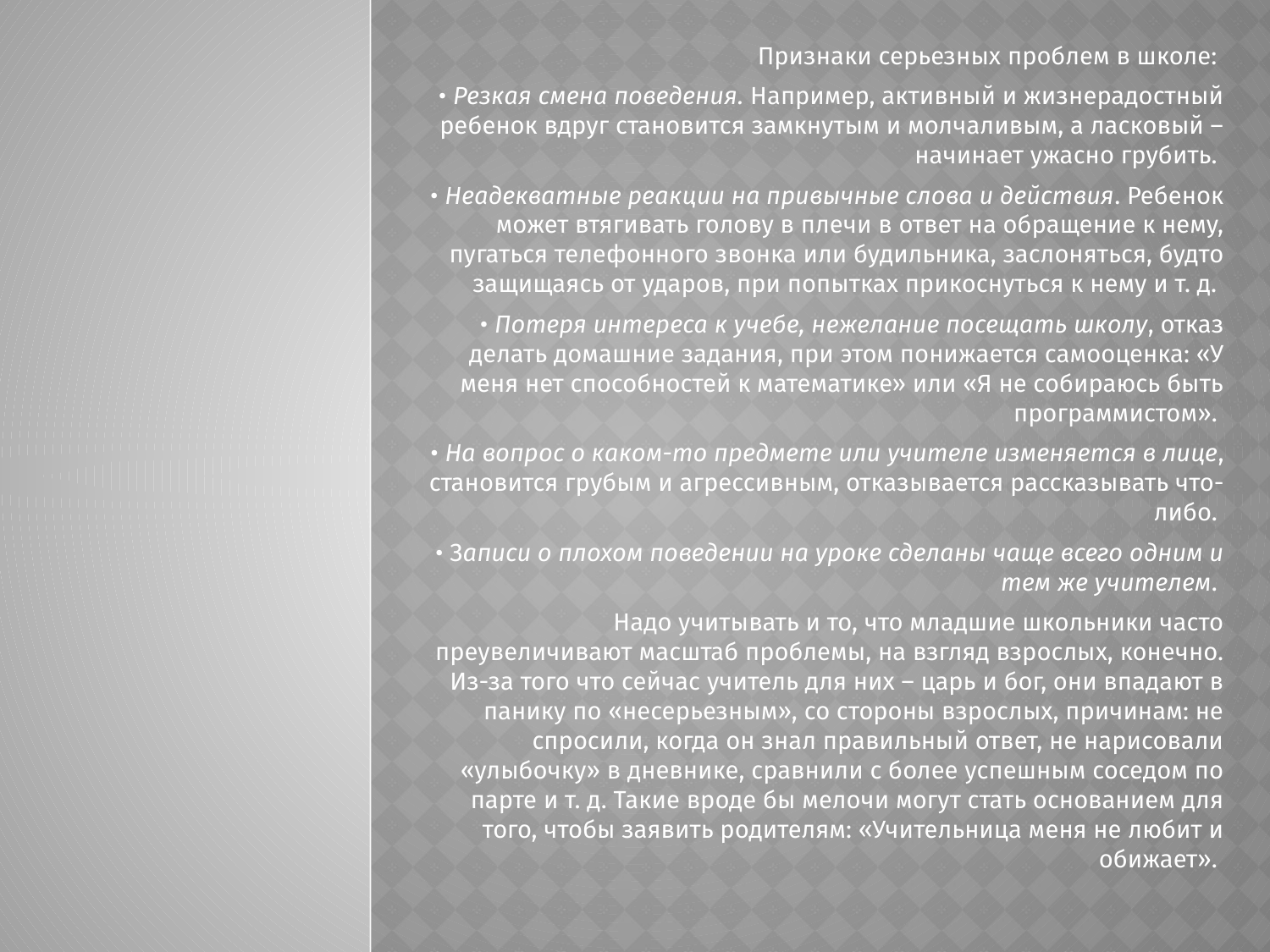

Признаки серьезных проблем в школе:
• Резкая смена поведения. Например, активный и жизнерадостный ребенок вдруг становится замкнутым и молчаливым, а ласковый – начинает ужасно грубить.
• Неадекватные реакции на привычные слова и действия. Ребенок может втягивать голову в плечи в ответ на обращение к нему, пугаться телефонного звонка или будильника, заслоняться, будто защищаясь от ударов, при попытках прикоснуться к нему и т. д.
• Потеря интереса к учебе, нежелание посещать школу, отказ делать домашние задания, при этом понижается самооценка: «У меня нет способностей к математике» или «Я не собираюсь быть программистом».
• На вопрос о каком-то предмете или учителе изменяется в лице, становится грубым и агрессивным, отказывается рассказывать что-либо.
• Записи о плохом поведении на уроке сделаны чаще всего одним и тем же учителем.
Надо учитывать и то, что младшие школьники часто преувеличивают масштаб проблемы, на взгляд взрослых, конечно. Из-за того что сейчас учитель для них – царь и бог, они впадают в панику по «несерьезным», со стороны взрослых, причинам: не спросили, когда он знал правильный ответ, не нарисовали «улыбочку» в дневнике, сравнили с более успешным соседом по парте и т. д. Такие вроде бы мелочи могут стать основанием для того, чтобы заявить родителям: «Учительница меня не любит и обижает».